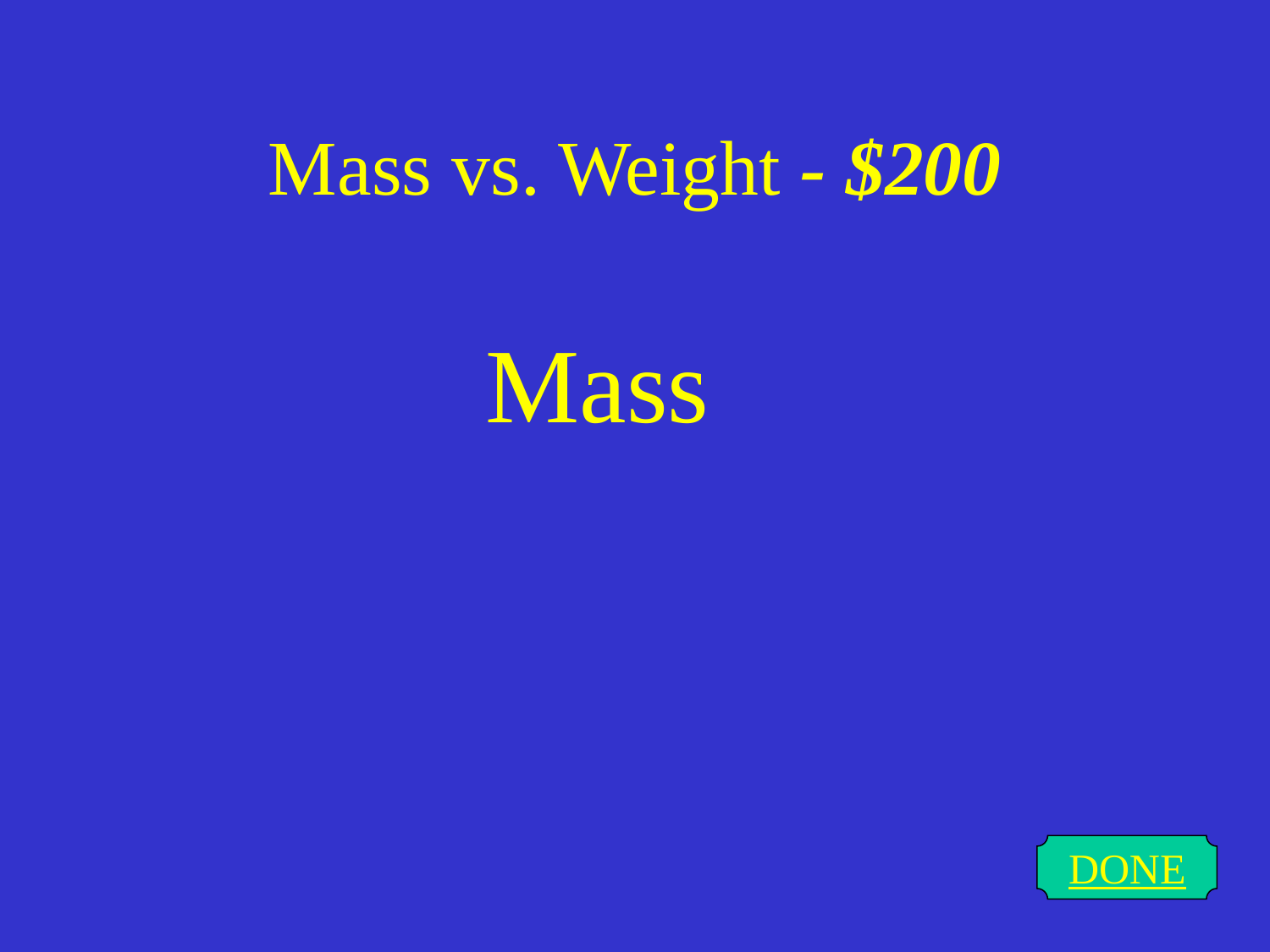

# Mass vs. Weight - $200
Mass

DONE